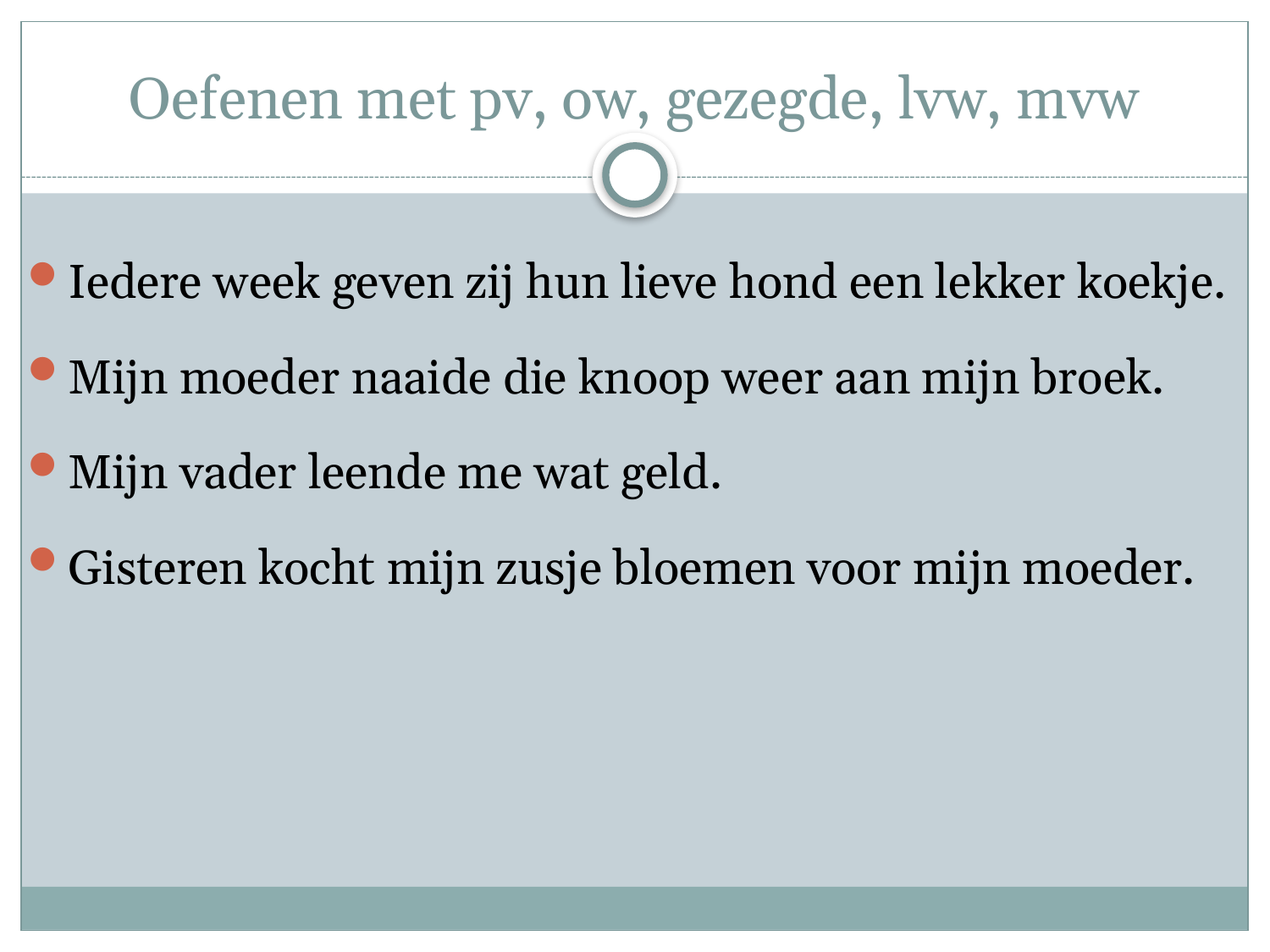

# Oefenen met pv, ow, gezegde, lvw, mvw
Iedere week geven zij hun lieve hond een lekker koekje.
Mijn moeder naaide die knoop weer aan mijn broek.
Mijn vader leende me wat geld.
Gisteren kocht mijn zusje bloemen voor mijn moeder.